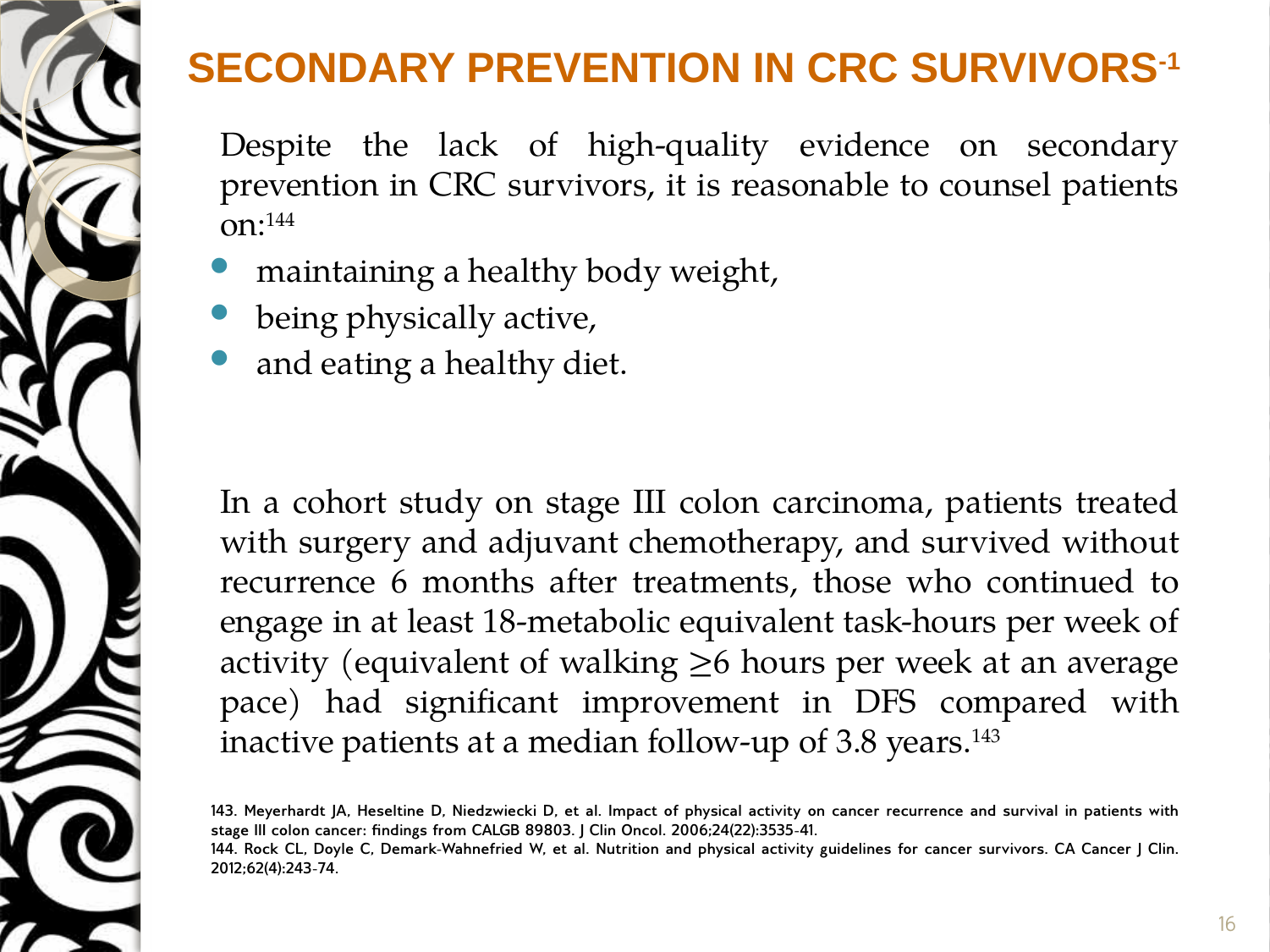

# SECONDARY PREVENTION IN CRC SURVIVORS-1
Despite the lack of high-quality evidence on secondary prevention in CRC survivors, it is reasonable to counsel patients on:144
maintaining a healthy body weight,
being physically active,
and eating a healthy diet.

In a cohort study on stage III colon carcinoma, patients treated with surgery and adjuvant chemotherapy, and survived without recurrence 6 months after treatments, those who continued to engage in at least 18-metabolic equivalent task-hours per week of activity (equivalent of walking ≥6 hours per week at an average pace) had significant improvement in DFS compared with inactive patients at a median follow-up of 3.8 years.143

143. Meyerhardt JA, Heseltine D, Niedzwiecki D, et al. Impact of physical activity on cancer recurrence and survival in patients with stage III colon cancer: findings from CALGB 89803. J Clin Oncol. 2006;24(22):3535-41.
144. Rock CL, Doyle C, Demark-Wahnefried W, et al. Nutrition and physical activity guidelines for cancer survivors. CA Cancer J Clin. 2012;62(4):243-74.
16